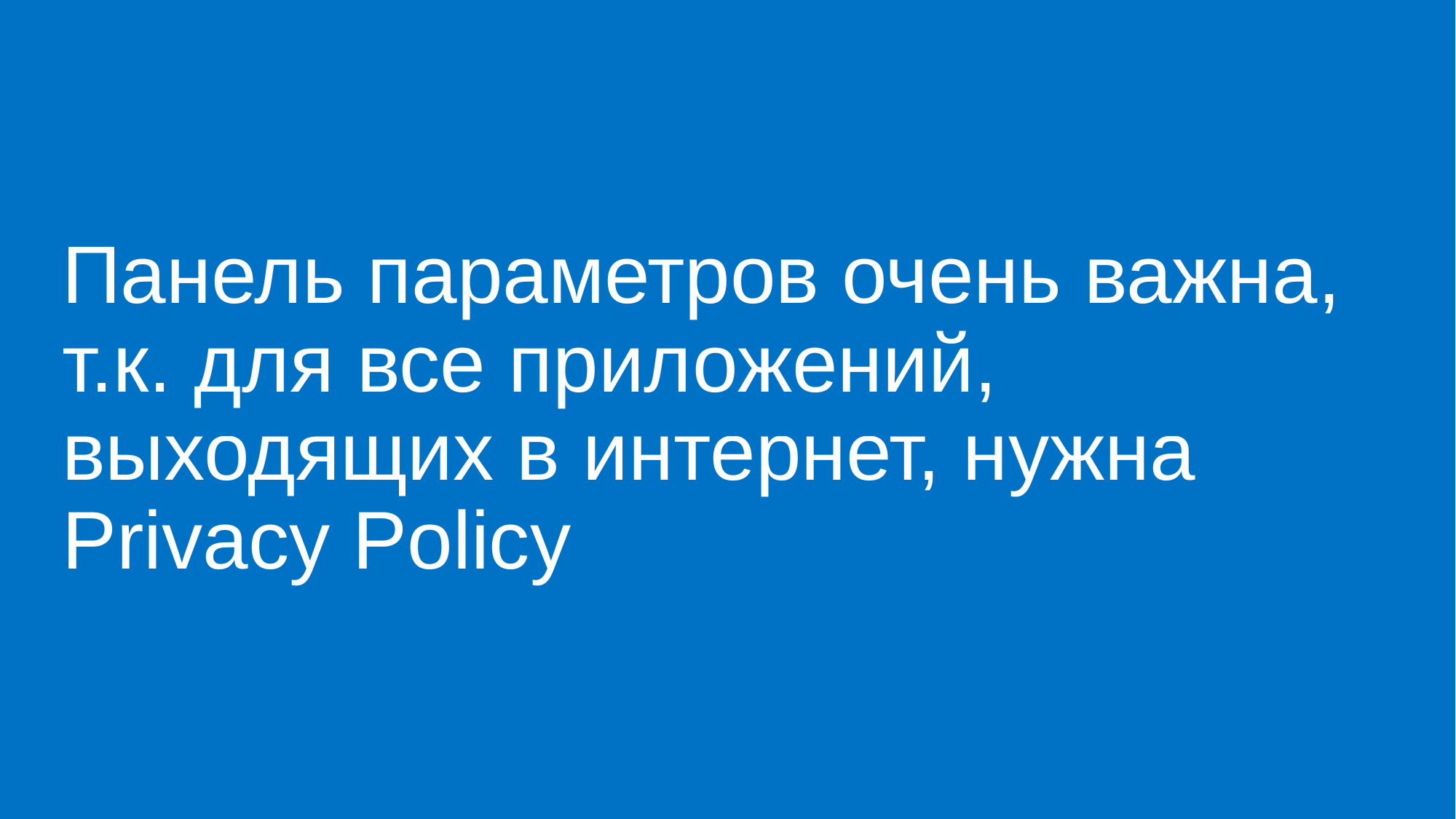

# Панель параметров очень важна, т.к. для все приложений, выходящих в интернет, нужна Privacy Policy